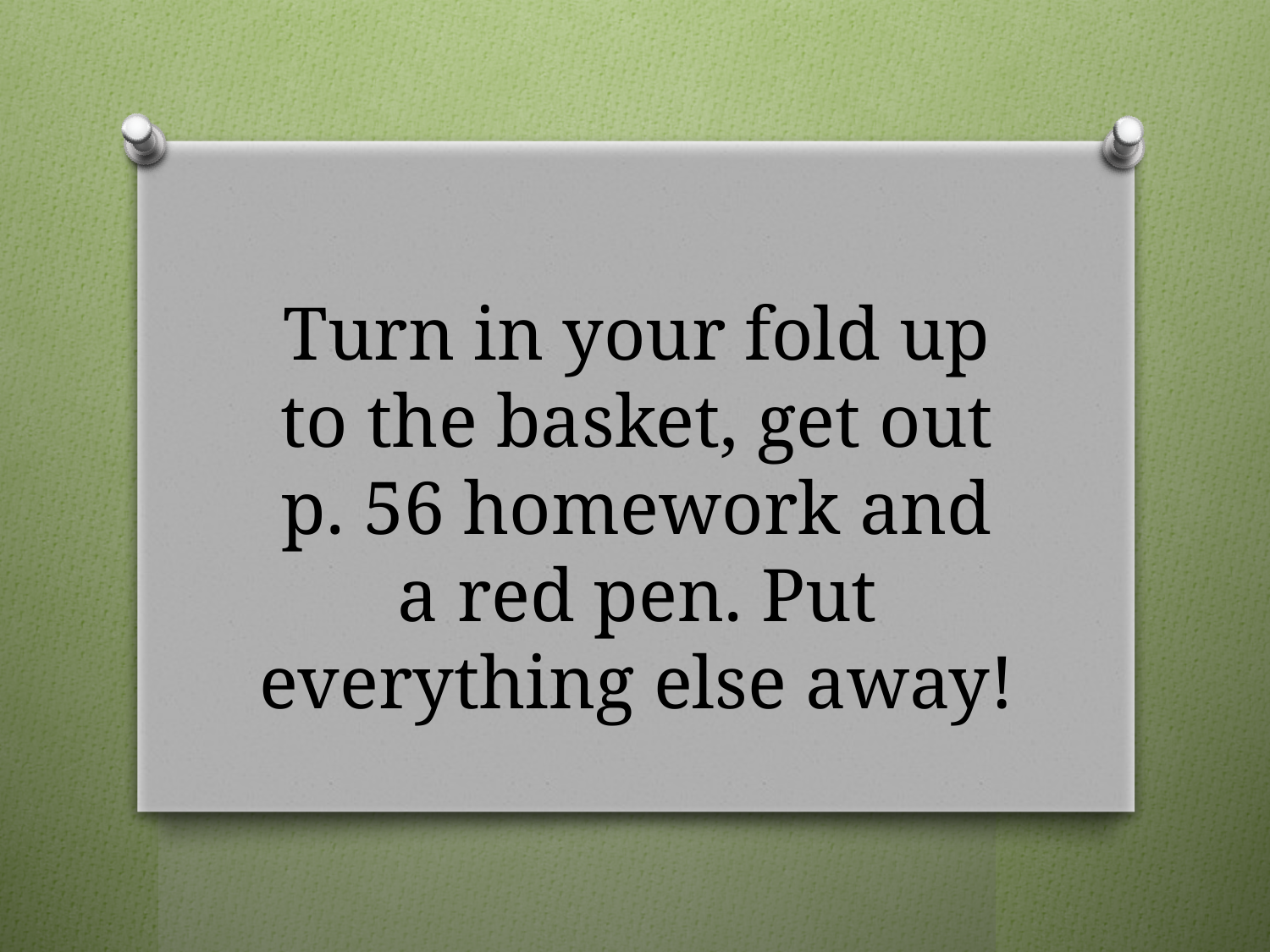

# Turn in your fold up to the basket, get out p. 56 homework and a red pen. Put everything else away!